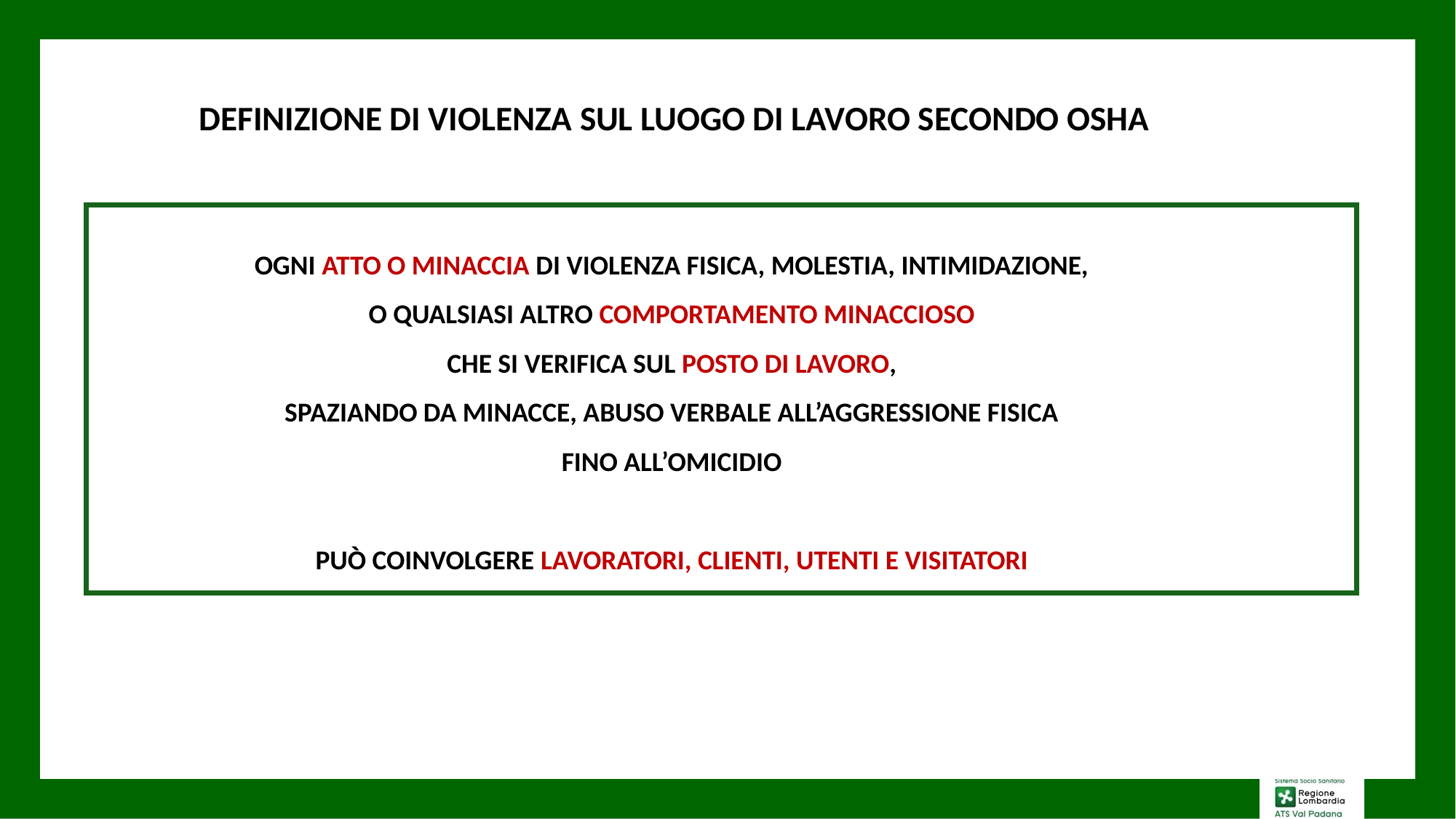

# DEFINIZIONE DI VIOLENZA SUL LUOGO DI LAVORO SECONDO OSHA

OGNI ATTO O MINACCIA DI VIOLENZA FISICA, MOLESTIA, INTIMIDAZIONE,
O QUALSIASI ALTRO COMPORTAMENTO MINACCIOSO
CHE SI VERIFICA SUL POSTO DI LAVORO,
SPAZIANDO DA MINACCE, ABUSO VERBALE ALL’AGGRESSIONE FISICA
FINO ALL’OMICIDIO

PUÒ COINVOLGERE LAVORATORI, CLIENTI, UTENTI E VISITATORI